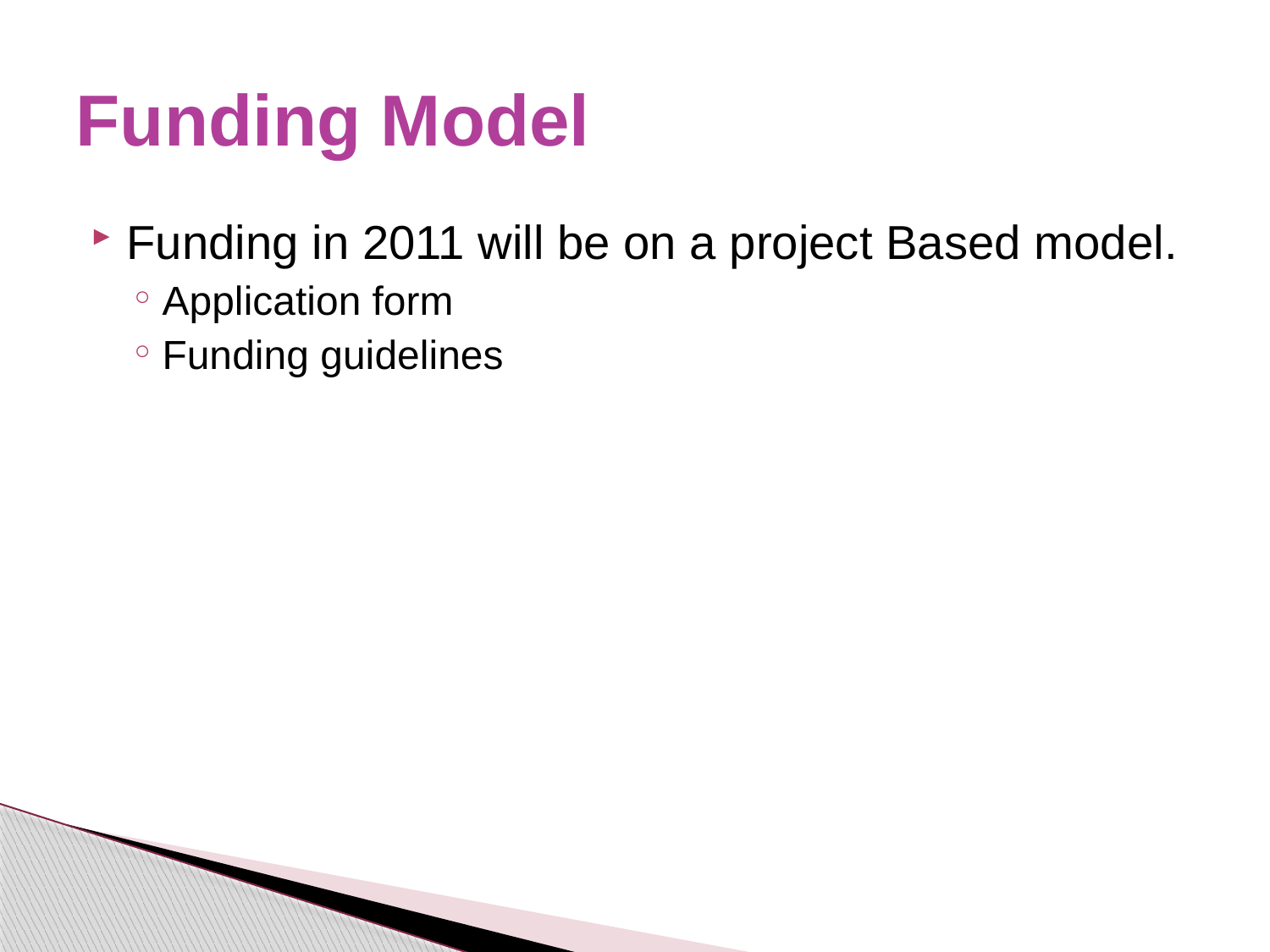

# Funding Model
Funding in 2011 will be on a project Based model.
Application form
Funding guidelines